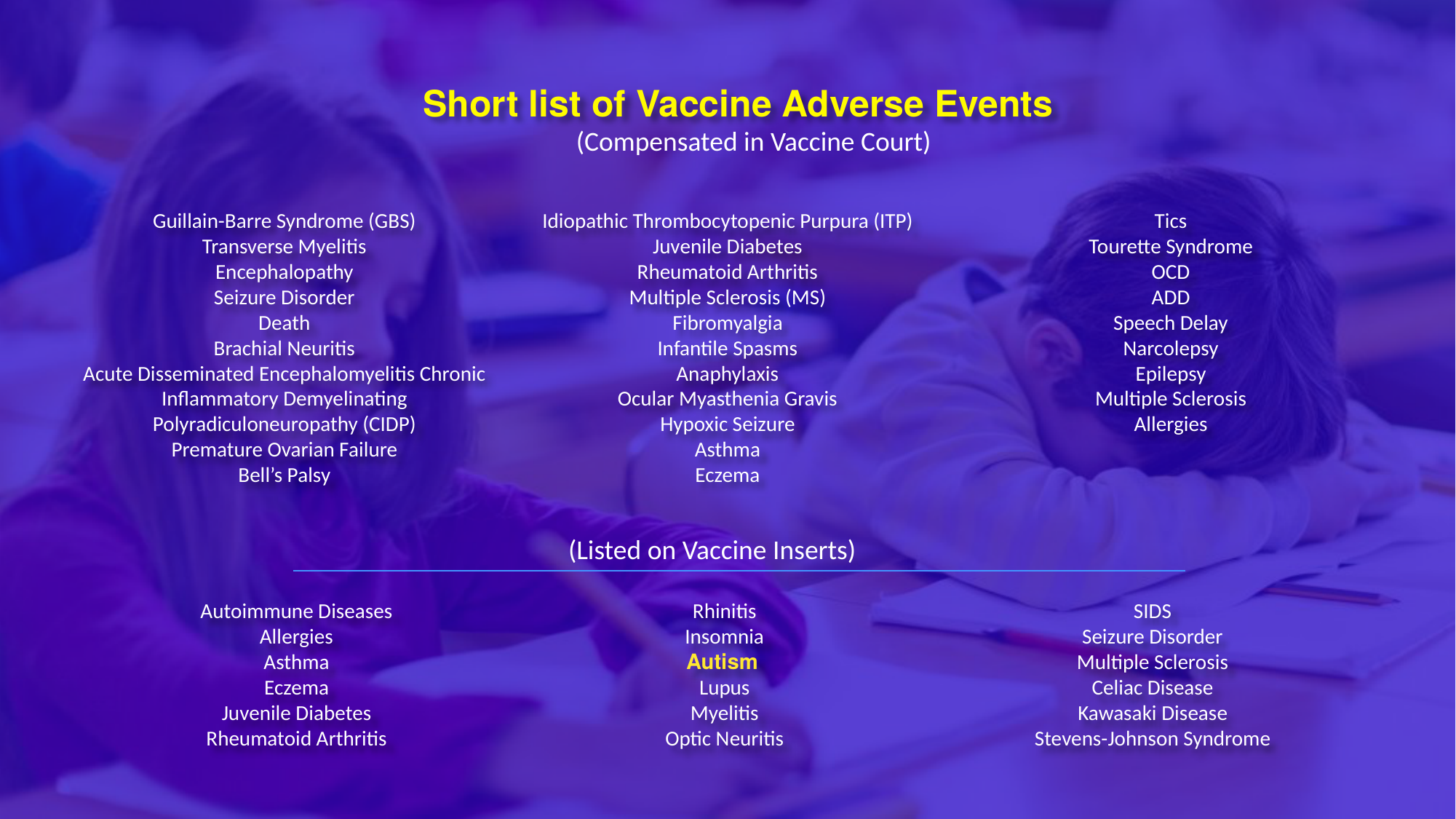

8
Short list of Vaccine Adverse Events
(Compensated in Vaccine Court)
Guillain-Barre Syndrome (GBS)
Transverse Myelitis
Encephalopathy
Seizure Disorder
Death
Brachial Neuritis
Acute Disseminated Encephalomyelitis Chronic Inflammatory Demyelinating Polyradiculoneuropathy (CIDP)
Premature Ovarian Failure
Bell’s Palsy
Idiopathic Thrombocytopenic Purpura (ITP)
Juvenile Diabetes
Rheumatoid Arthritis
Multiple Sclerosis (MS)
Fibromyalgia
Infantile Spasms
Anaphylaxis
Ocular Myasthenia Gravis
Hypoxic Seizure
Asthma
Eczema
Tics
Tourette Syndrome
OCD
ADD
Speech Delay
Narcolepsy
Epilepsy
Multiple Sclerosis
Allergies
(Listed on Vaccine Inserts)

Autoimmune Diseases
Allergies
Asthma
Eczema
Juvenile Diabetes
Rheumatoid Arthritis
Rhinitis
Insomnia
Autism
Lupus
Myelitis
Optic Neuritis
SIDS
Seizure Disorder
Multiple Sclerosis
Celiac Disease
Kawasaki Disease
Stevens-Johnson Syndrome